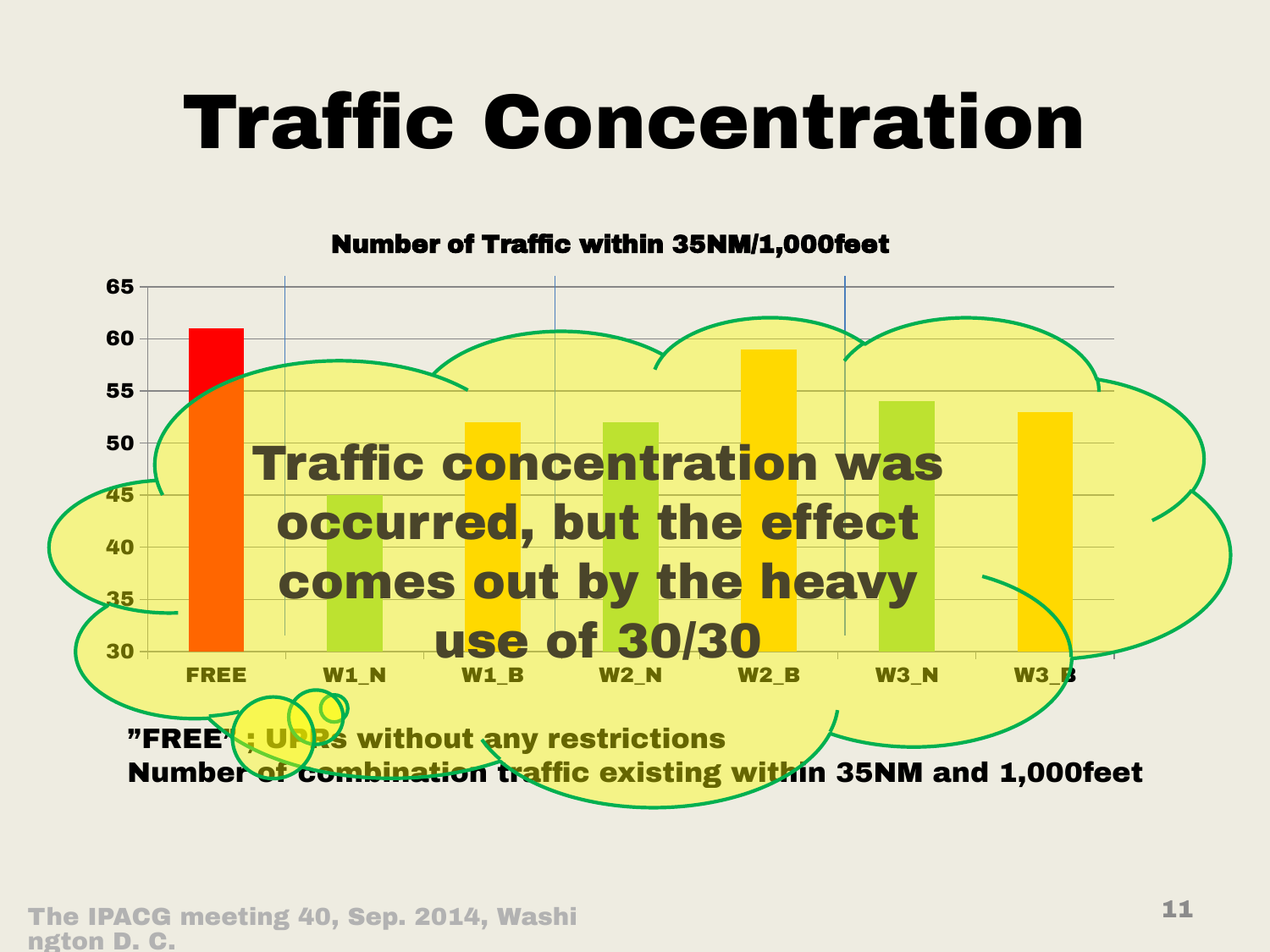

# Traffic Concentration

### Chart: Number of Traffic within 35NM/1,000feet

| Category | within 35NM |
|---|---|
| FREE | 61.0 |
| W1_N | 45.0 |
| W1_B | 52.0 |
| W2_N | 52.0 |
| W2_B | 59.0 |
| W3_N | 54.0 |
| W3_B | 53.0 |
Traffic concentration was occurred, but the effect comes out by the heavy use of 30/30
”FREE” ; UPRs without any restrictions
Number of combination traffic existing within 35NM and 1,000feet
11
The IPACG meeting 40, Sep. 2014, Washington D. C.